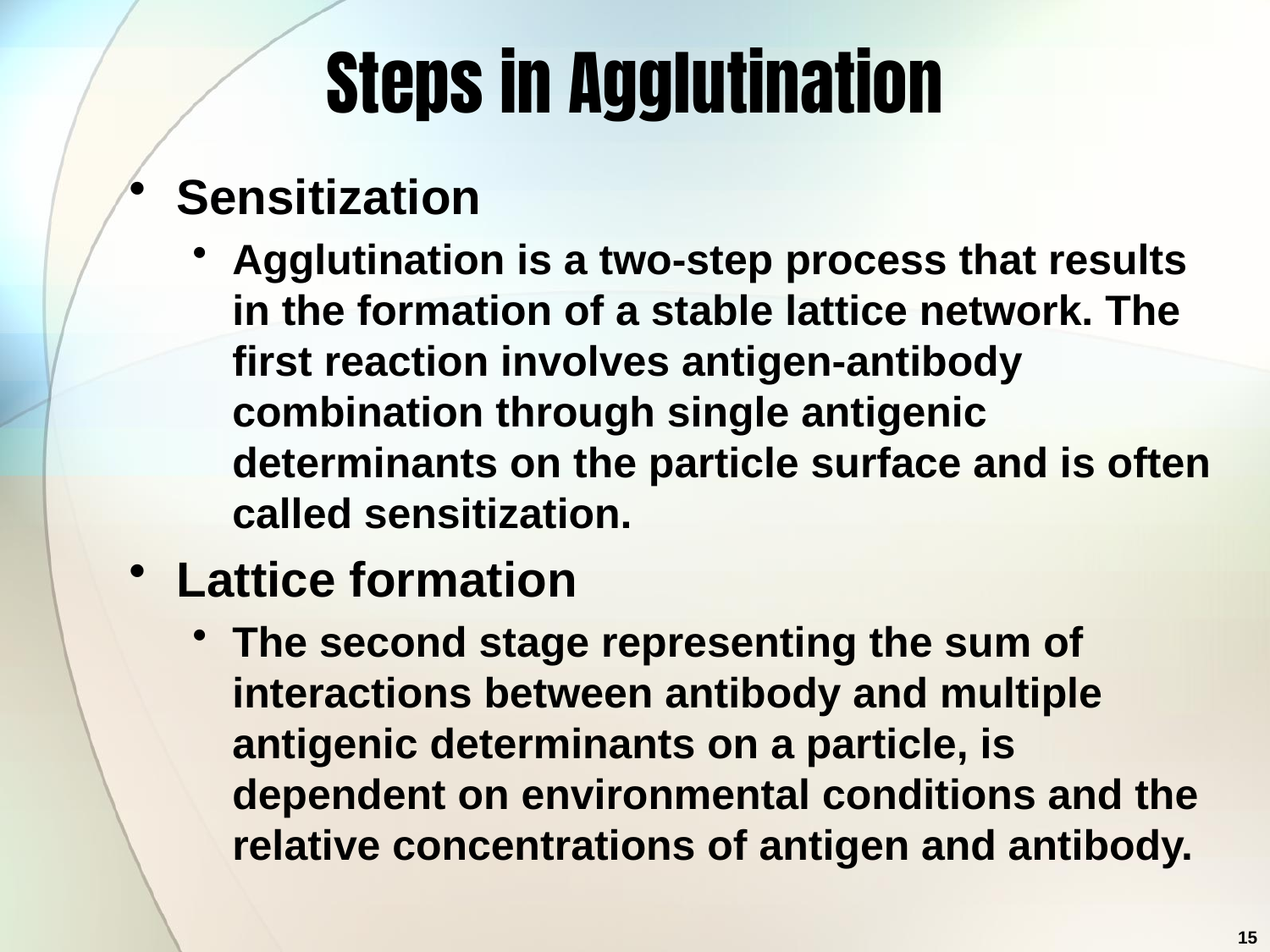

# Steps in Agglutination
Sensitization
Agglutination is a two-step process that results in the formation of a stable lattice network. The first reaction involves antigen-antibody combination through single antigenic determinants on the particle surface and is often called sensitization.
Lattice formation
The second stage representing the sum of interactions between antibody and multiple antigenic determinants on a particle, is dependent on environmental conditions and the relative concentrations of antigen and antibody.
15